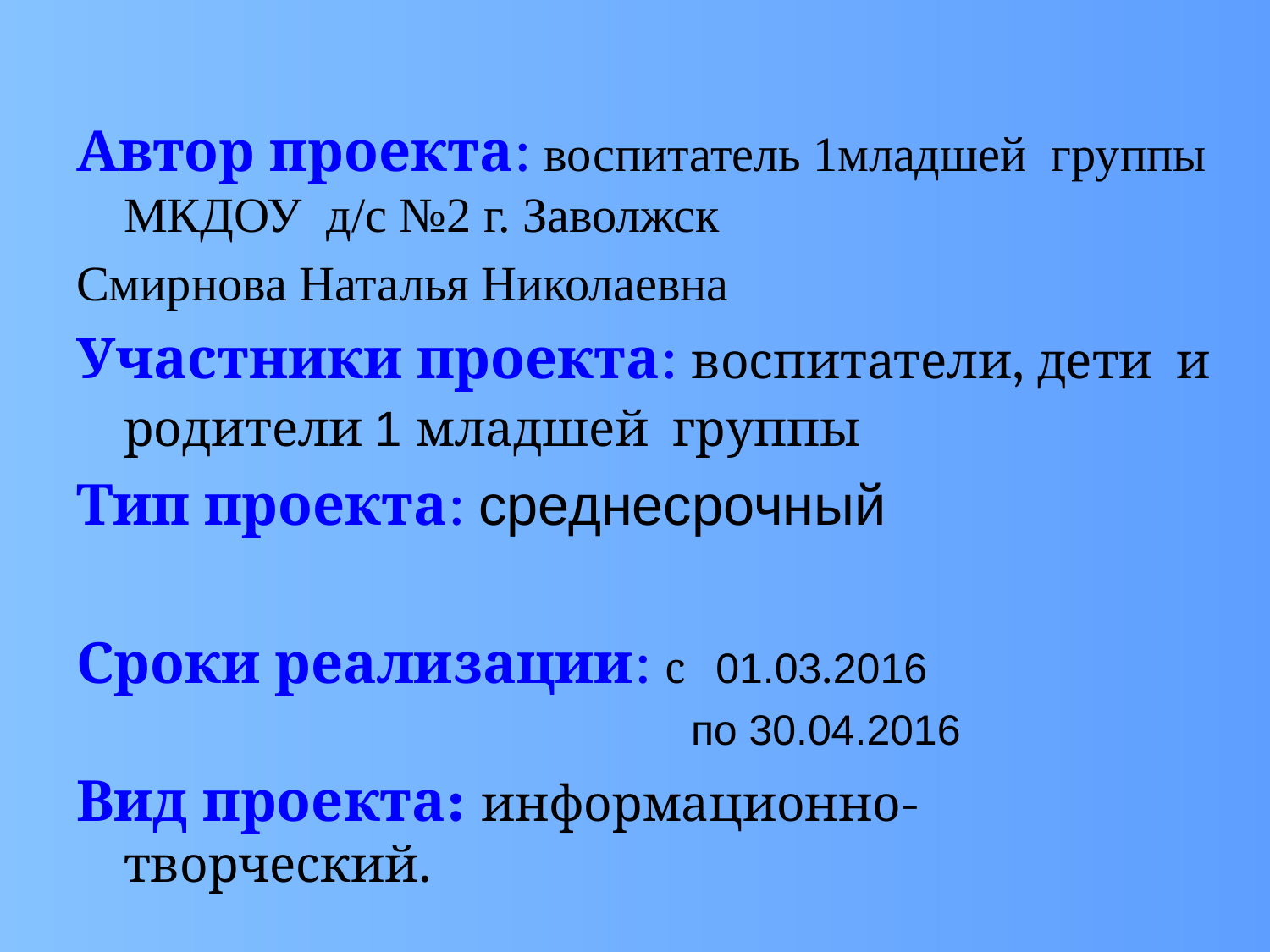

Автор проекта: воспитатель 1младшей  группы МКДОУ  д/с №2 г. Заволжск
Смирнова Наталья Николаевна
Участники проекта: воспитатели, дети  и родители 1 младшей  группы
Тип проекта: среднесрочный

Сроки реализации: с   01.03.2016
                                                           по 30.04.2016
Вид проекта: информационно-творческий.